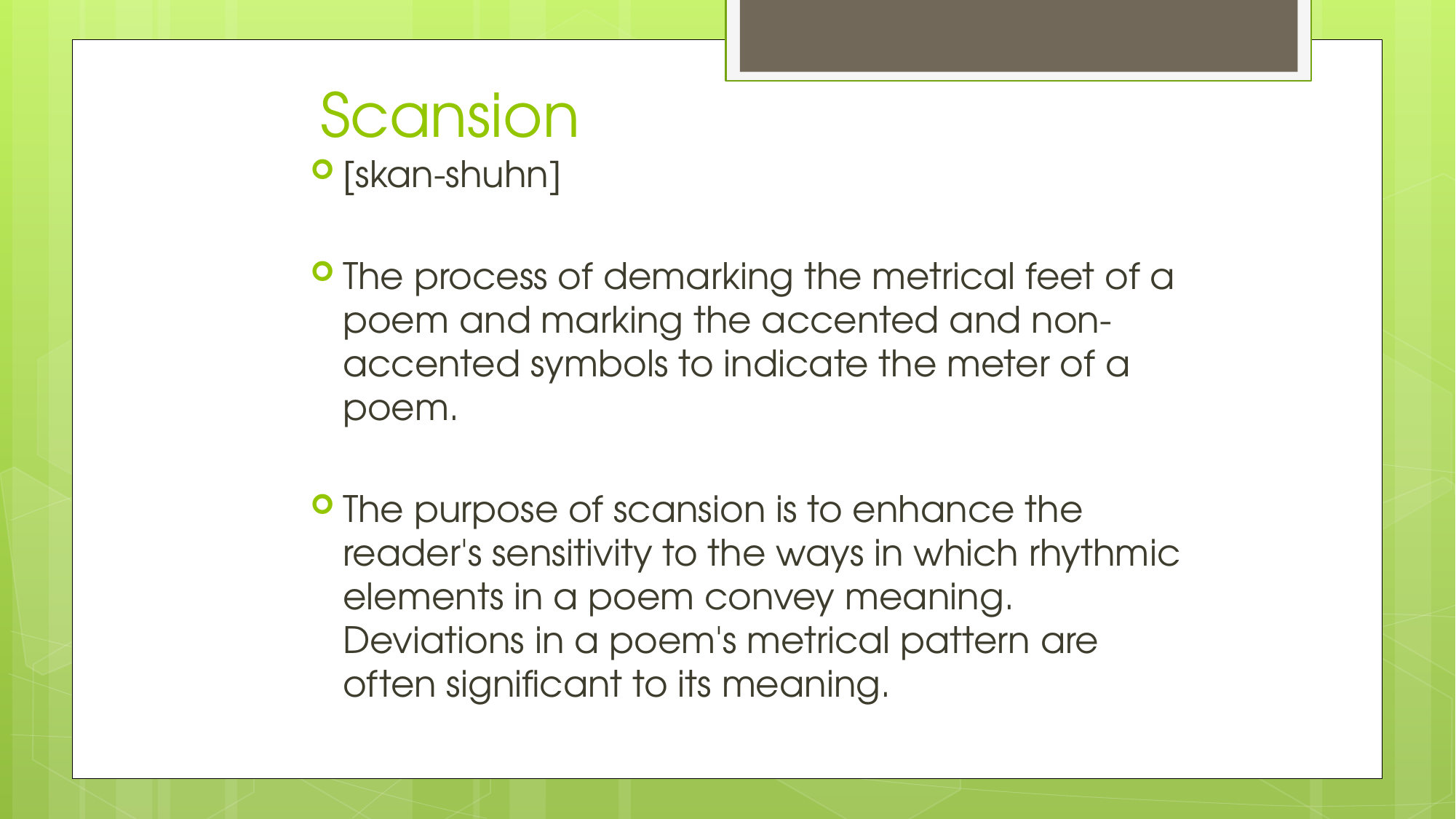

# Scansion
[skan-shuhn]

The process of demarking the metrical feet of a poem and marking the accented and non-accented symbols to indicate the meter of a poem.

The purpose of scansion is to enhance the reader's sensitivity to the ways in which rhythmic elements in a poem convey meaning. Deviations in a poem's metrical pattern are often significant to its meaning.